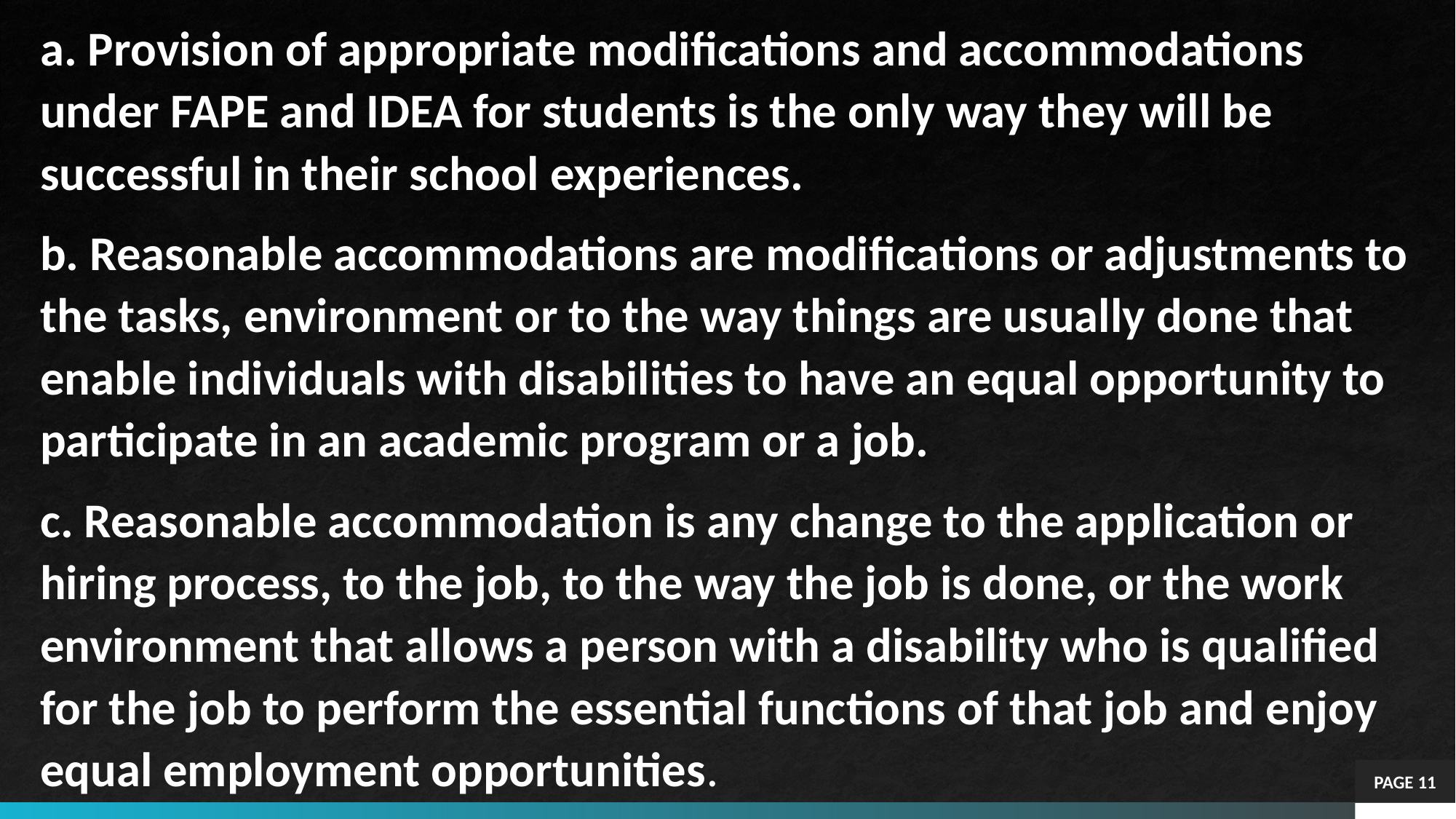

a. Provision of appropriate modifications and accommodations under FAPE and IDEA for students is the only way they will be successful in their school experiences.
b. Reasonable accommodations are modifications or adjustments to the tasks, environment or to the way things are usually done that enable individuals with disabilities to have an equal opportunity to participate in an academic program or a job.
c. Reasonable accommodation is any change to the application or hiring process, to the job, to the way the job is done, or the work environment that allows a person with a disability who is qualified for the job to perform the essential functions of that job and enjoy equal employment opportunities.
PAGE 11